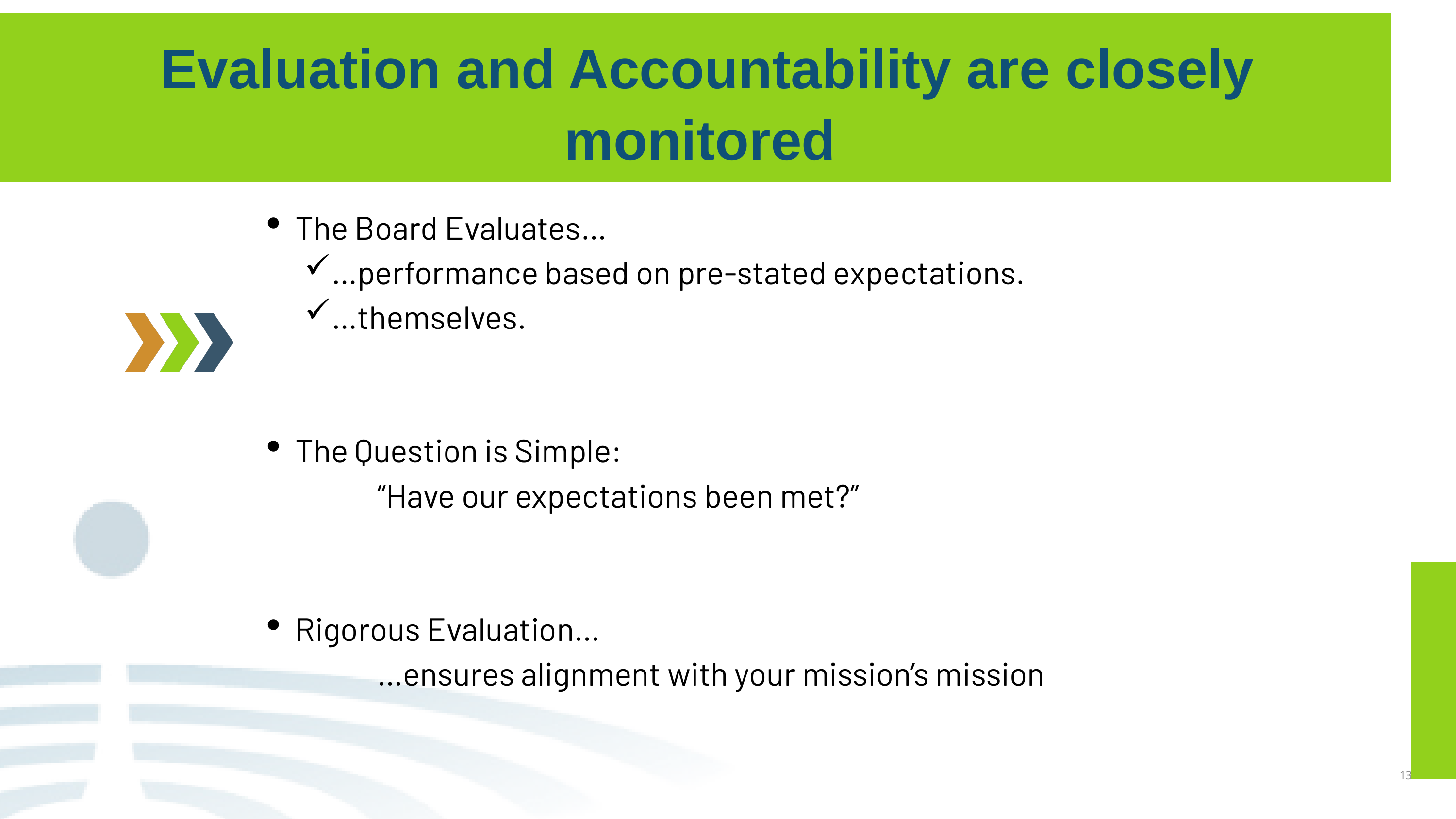

Evaluation and Accountability are closely monitored
The Board Evaluates…
…performance based on pre-stated expectations.
…themselves.

The Question is Simple:
“Have our expectations been met?”

Rigorous Evaluation…
…ensures alignment with your mission’s mission

13